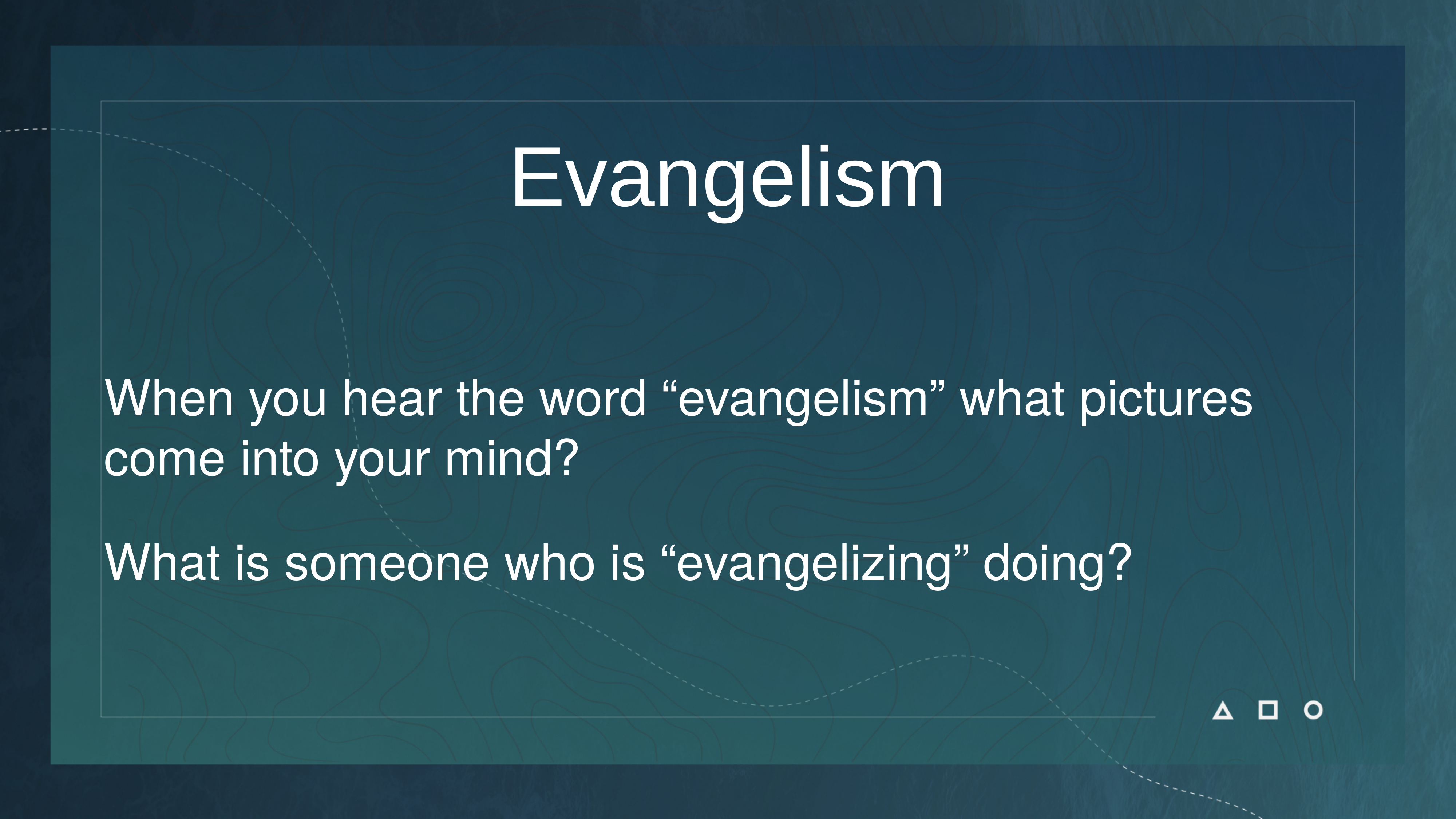

# Evangelism
When you hear the word “evangelism” what pictures come into your mind?
What is someone who is “evangelizing” doing?